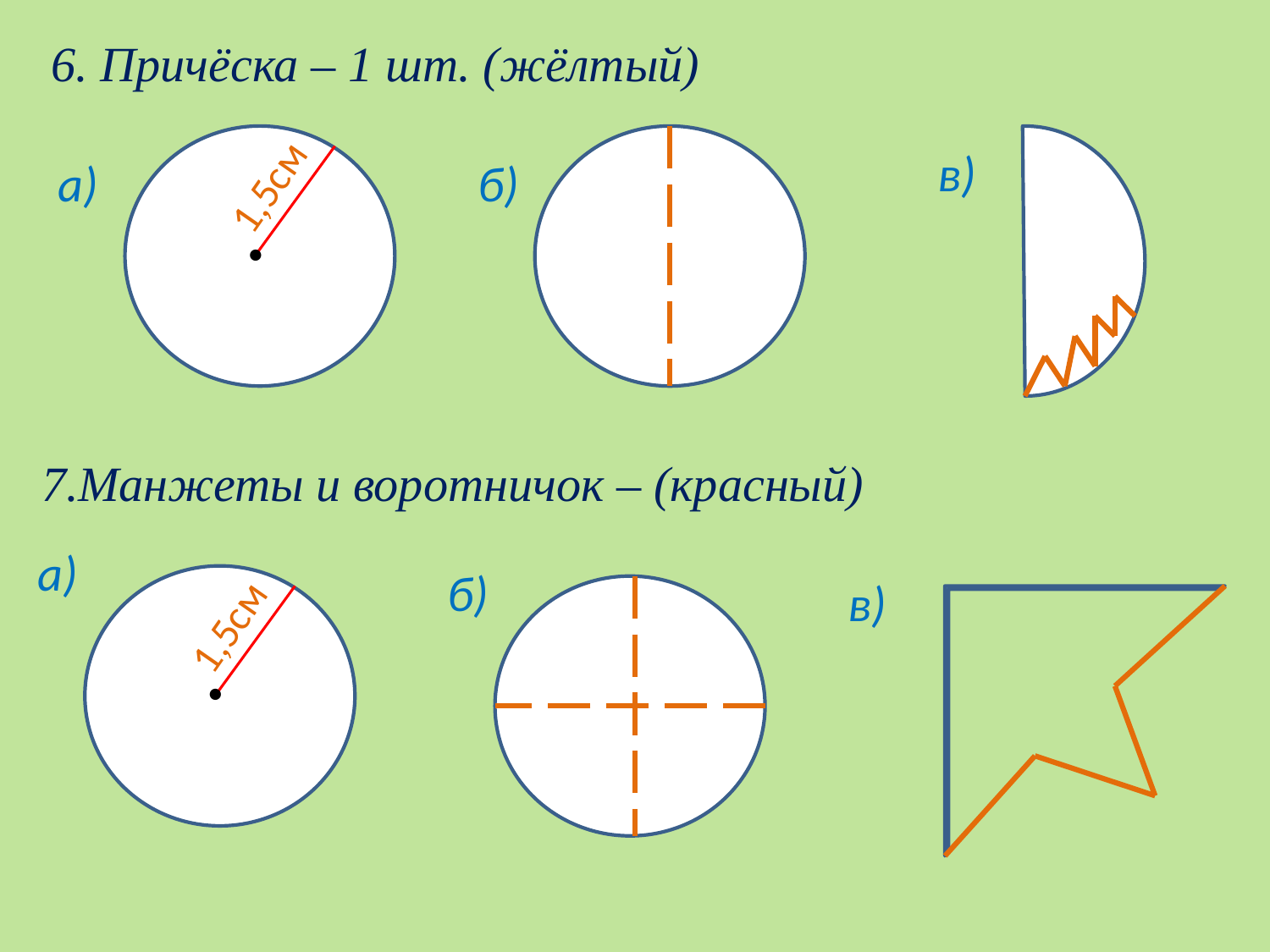

6. Причёска – 1 шт. (жёлтый)

в)
а)
б)
1,5см
•
7.Манжеты и воротничок – (красный)
а)
б)

в)

1,5см
•